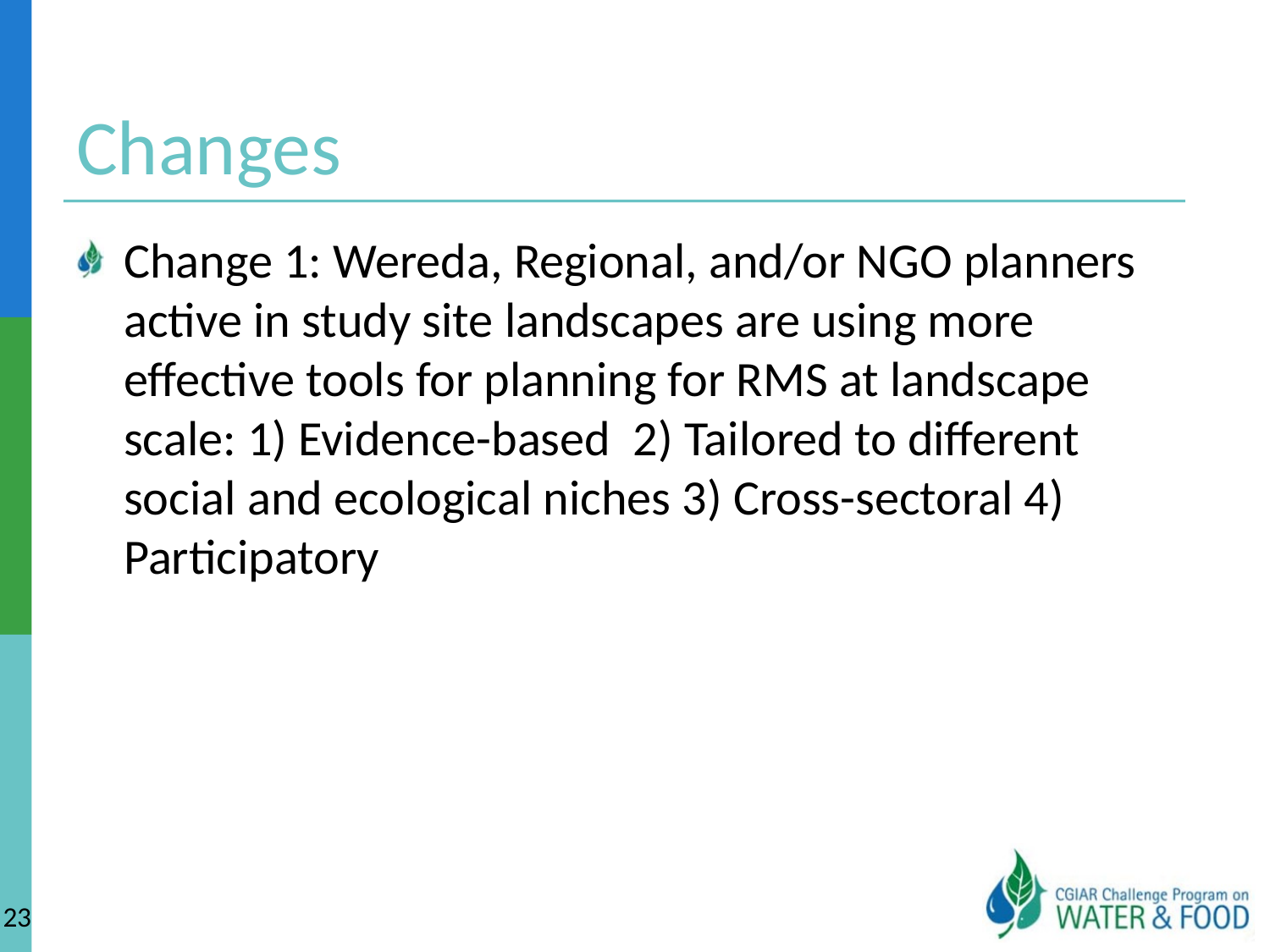

# Changes
Change 1: Wereda, Regional, and/or NGO planners active in study site landscapes are using more effective tools for planning for RMS at landscape scale: 1) Evidence-based  2) Tailored to different social and ecological niches 3) Cross-sectoral 4) Participatory
23